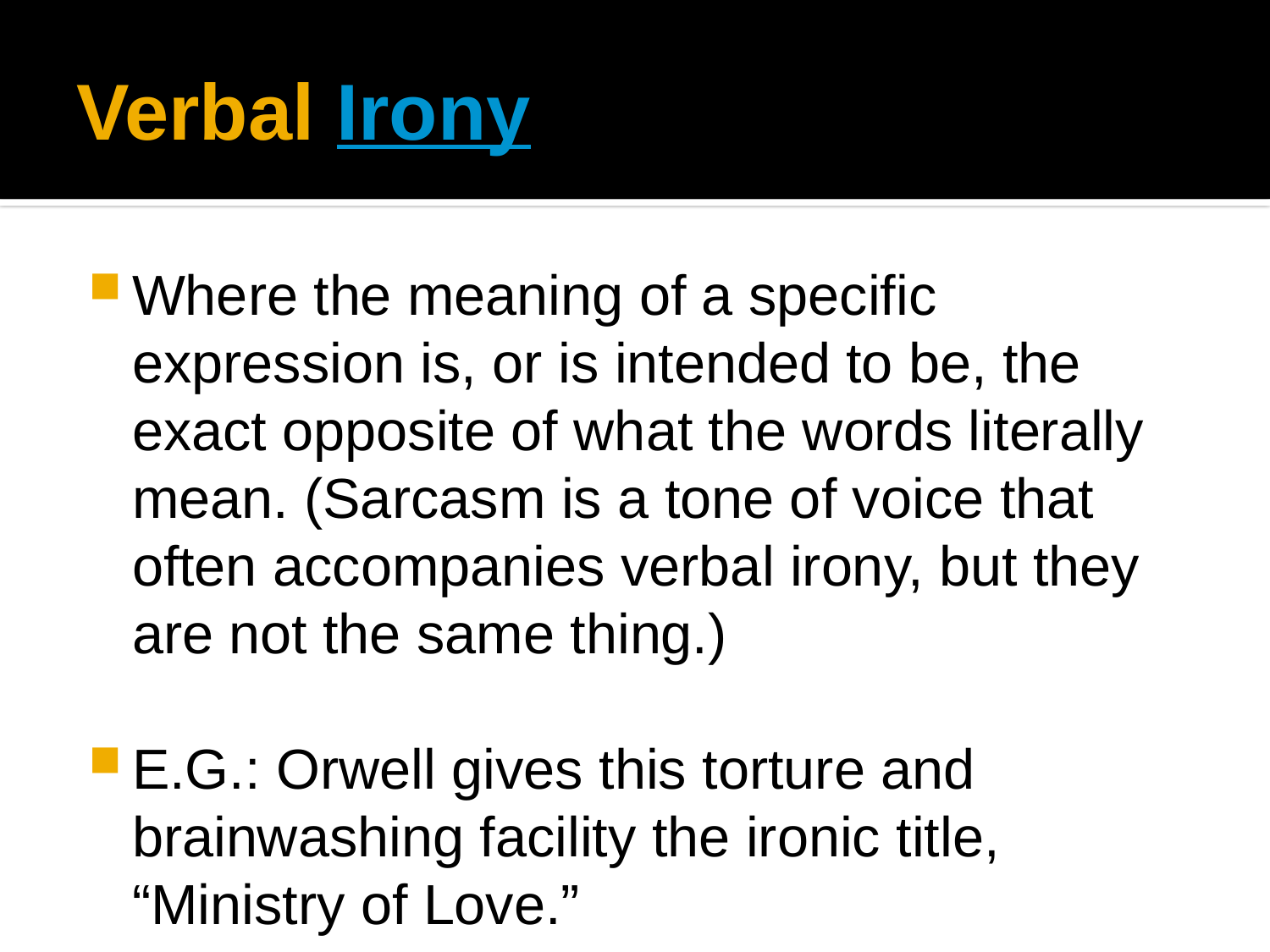

# Verbal Irony
Where the meaning of a specific expression is, or is intended to be, the exact opposite of what the words literally mean. (Sarcasm is a tone of voice that often accompanies verbal irony, but they are not the same thing.)

E.G.: Orwell gives this torture and brainwashing facility the ironic title, “Ministry of Love.”